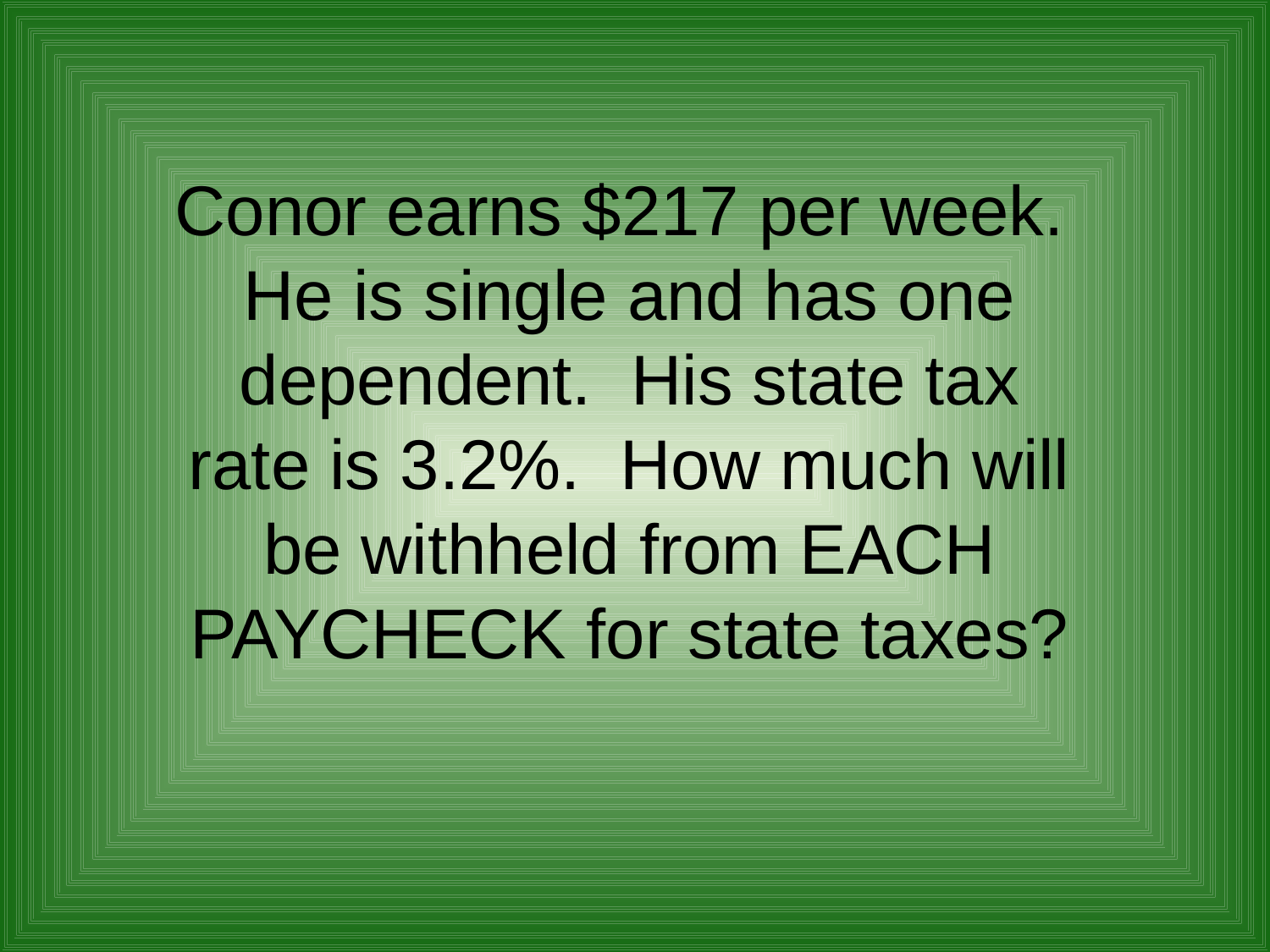

Conor earns $217 per week.  He is single and has one dependent.  His state tax rate is 3.2%.  How much will be withheld from EACH PAYCHECK for state taxes?